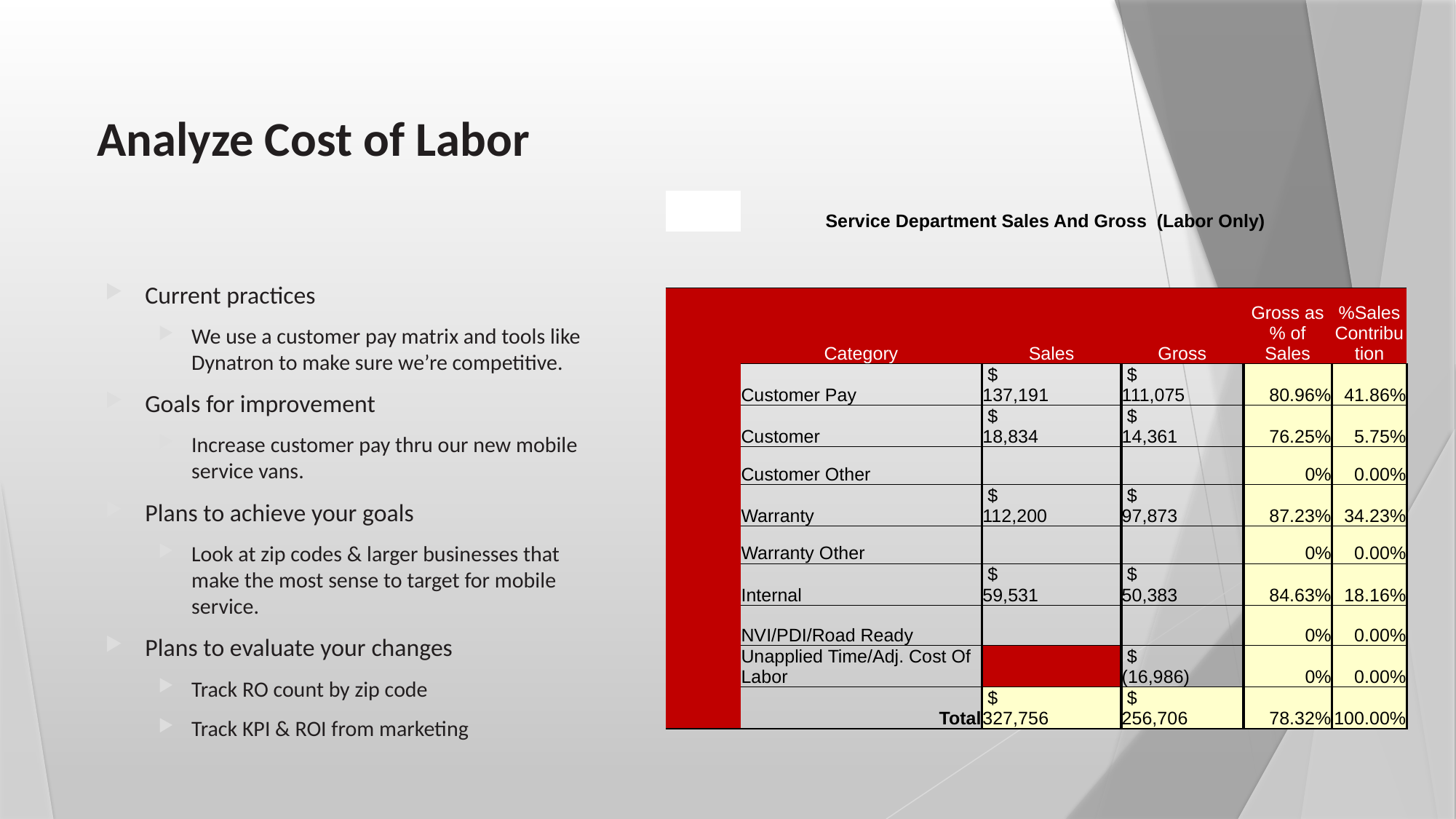

# Analyze Cost of Labor
|  | Service Department Sales And Gross (Labor Only) |  |  |  |  |
| --- | --- | --- | --- | --- | --- |
|  |  |  |  |  |  |
|  | Category | Sales | Gross | Gross as % of Sales | %Sales Contribution |
|  | Customer Pay | $ 137,191 | $ 111,075 | 80.96% | 41.86% |
|  | Customer | $ 18,834 | $ 14,361 | 76.25% | 5.75% |
|  | Customer Other |  |  | 0% | 0.00% |
|  | Warranty | $ 112,200 | $ 97,873 | 87.23% | 34.23% |
|  | Warranty Other |  |  | 0% | 0.00% |
|  | Internal | $ 59,531 | $ 50,383 | 84.63% | 18.16% |
|  | NVI/PDI/Road Ready |  |  | 0% | 0.00% |
|  | Unapplied Time/Adj. Cost Of Labor |  | $ (16,986) | 0% | 0.00% |
|  | Total | $ 327,756 | $ 256,706 | 78.32% | 100.00% |

Current practices
We use a customer pay matrix and tools like Dynatron to make sure we’re competitive.
Goals for improvement
Increase customer pay thru our new mobile service vans.
Plans to achieve your goals
Look at zip codes & larger businesses that make the most sense to target for mobile service.
Plans to evaluate your changes
Track RO count by zip code
Track KPI & ROI from marketing